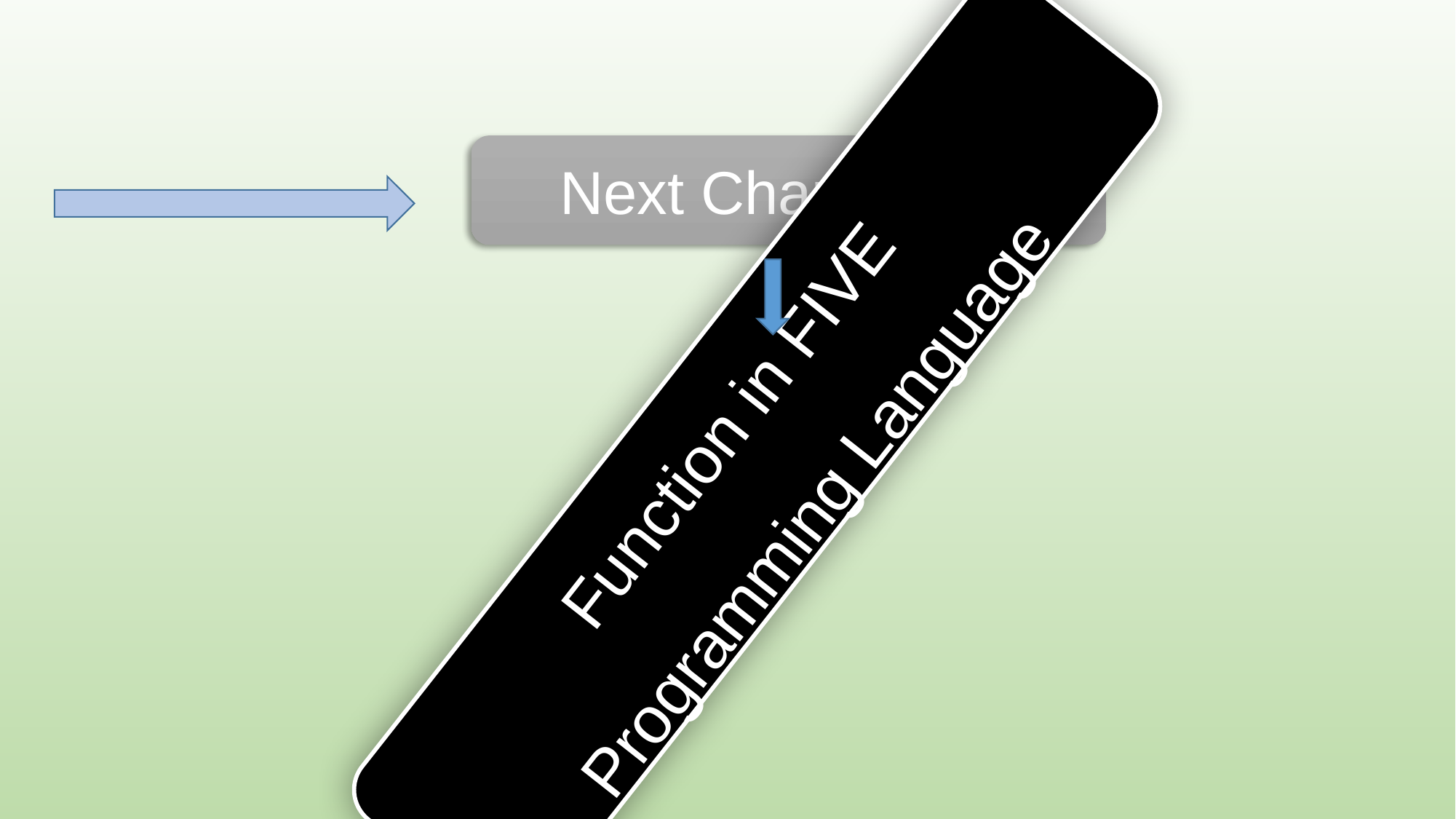

Next Chapter 07

Function in FIVE
Programming Language